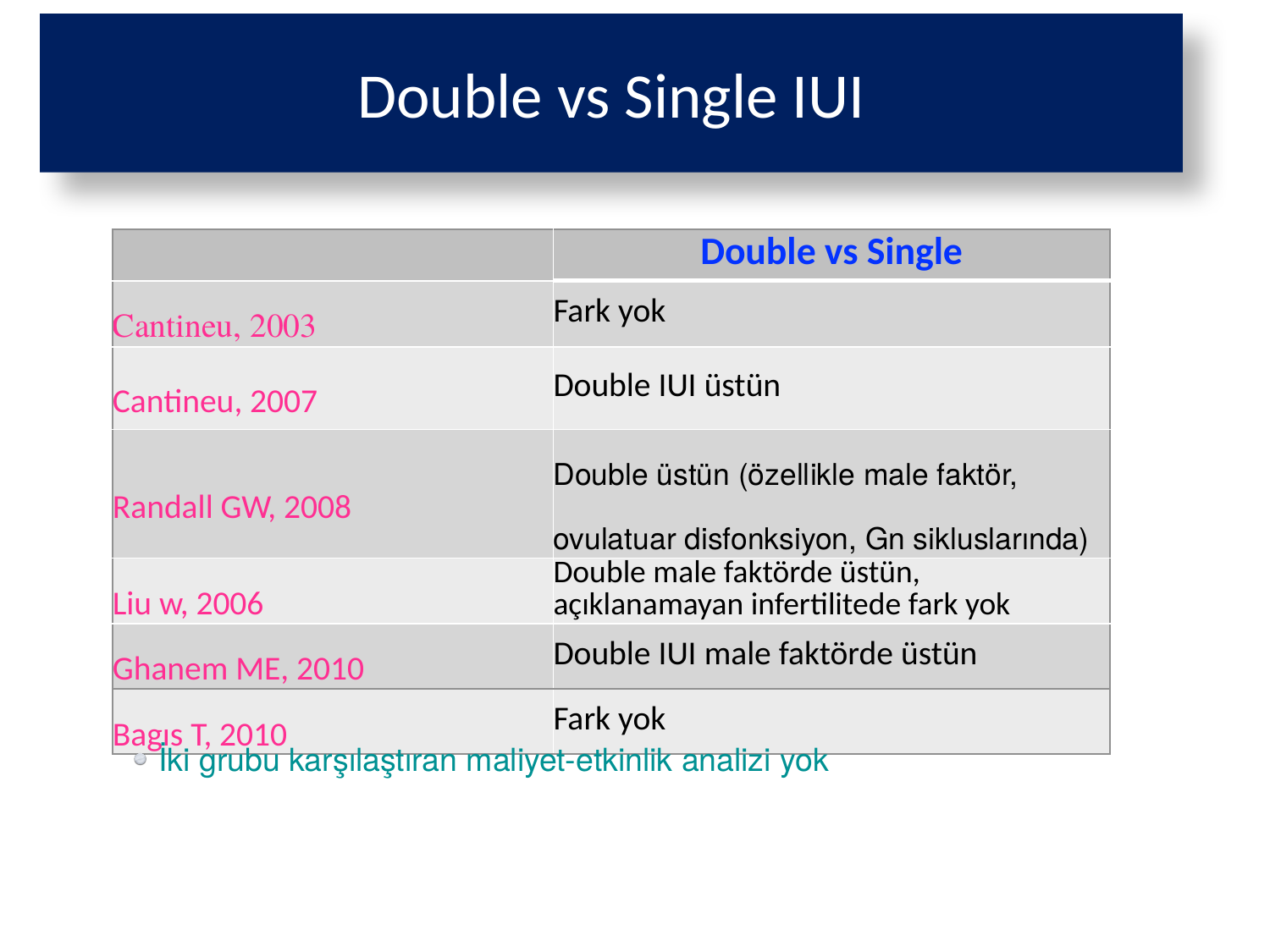

# Double vs Single IUI
|  | Double vs Single |
| --- | --- |
| Cantineu, 2003 | Fark yok |
| Cantineu, 2007 | Double IUI üstün |
| Randall GW, 2008 | Double üstün (özellikle male faktör, ovulatuar disfonksiyon, Gn sikluslarında) |
| Liu w, 2006 | Double male faktörde üstün, açıklanamayan infertilitede fark yok |
| Ghanem ME, 2010 | Double IUI male faktörde üstün |
| Bagıs T, 2010 | Fark yok |
İki grubu karşılaştıran maliyet-etkinlik analizi yok